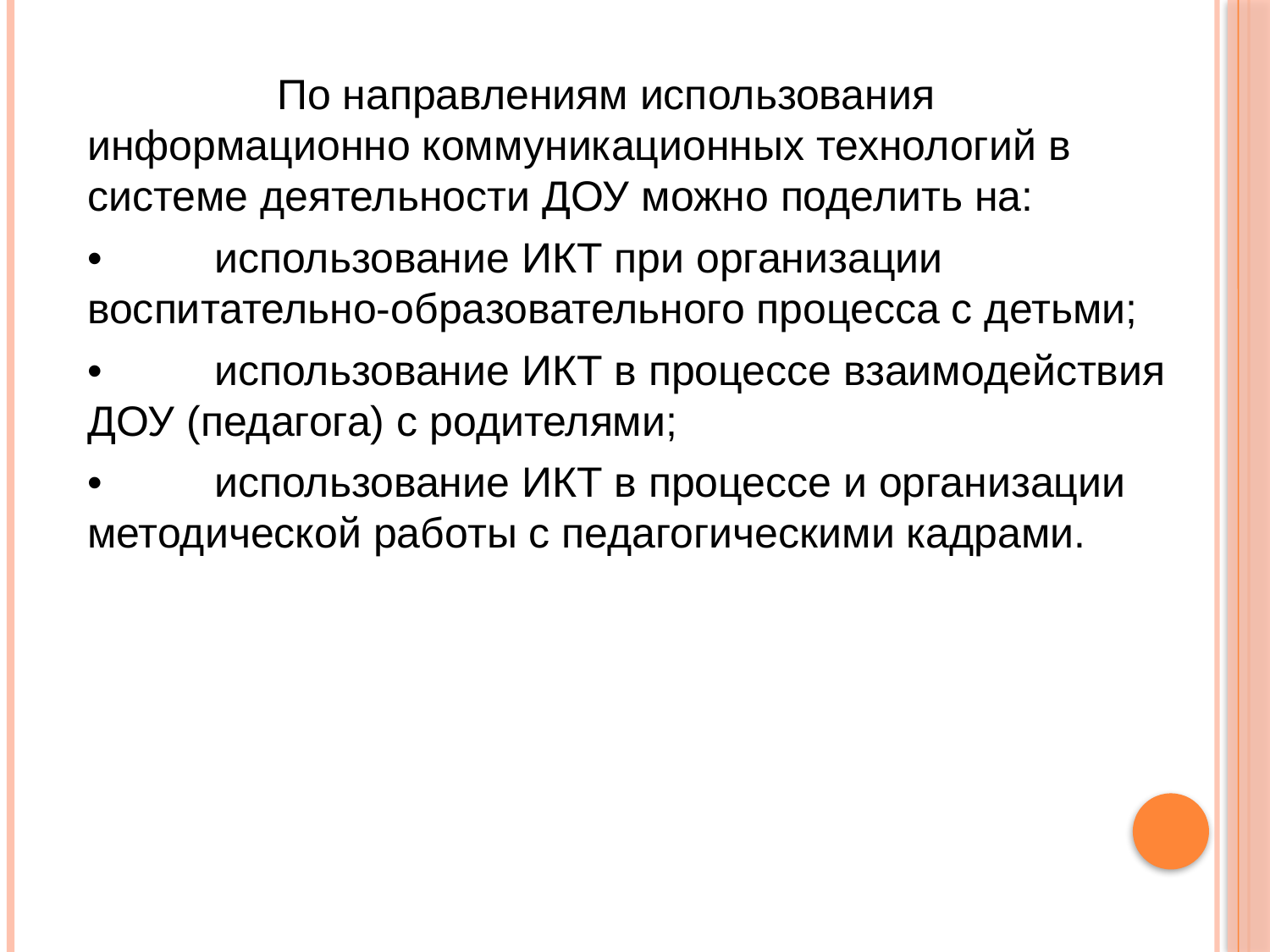

По направлениям использования информационно коммуникационных технологий в системе деятельности ДОУ можно поделить на:
•	использование ИКТ при организации воспитательно-образовательного процесса с детьми;
•	использование ИКТ в процессе взаимодействия ДОУ (педагога) с родителями;
•	использование ИКТ в процессе и организации методической работы с педагогическими кадрами.